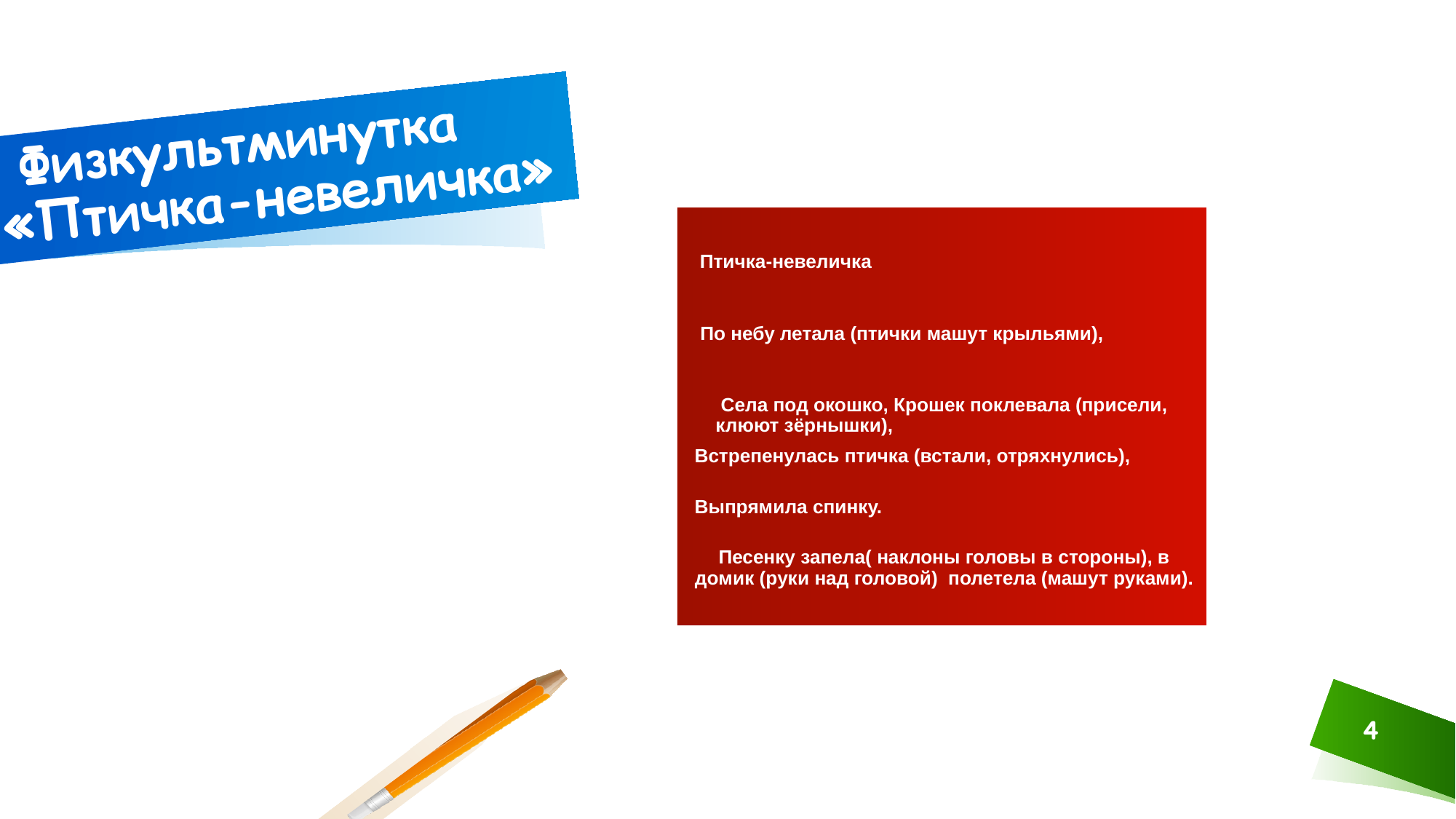

# Физкультминутка «Птичка-невеличка»
 Птичка-невеличка
 По небу летала (птички машут крыльями),
Села под окошко, Крошек поклевала (присели, клюют зёрнышки),
Встрепенулась птичка (встали, отряхнулись),
Выпрямила спинку.
Песенку запела( наклоны головы в стороны), в домик (руки над головой)  полетела (машут руками).
4